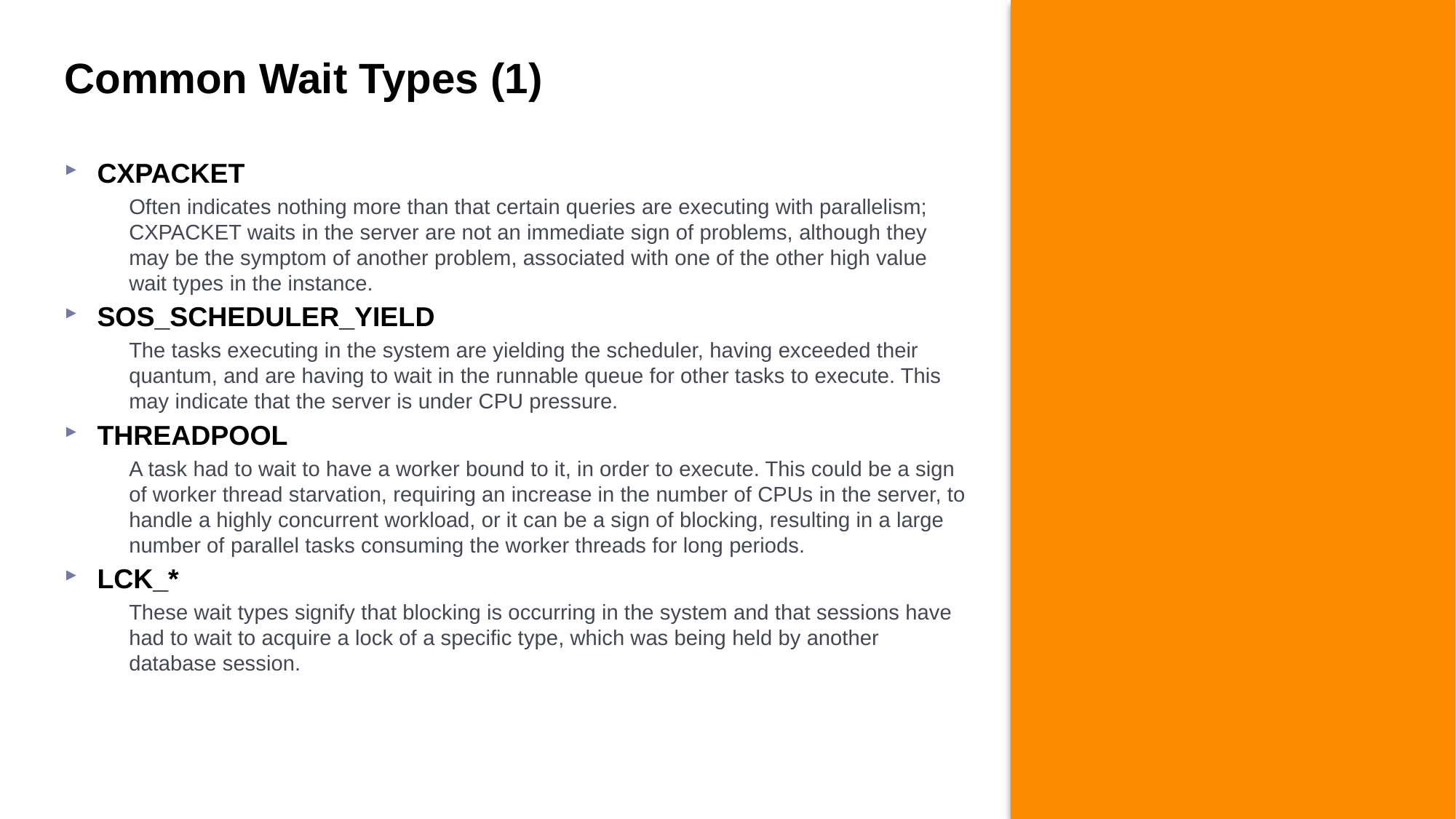

# Common Wait Types (1)
CXPACKET
Often indicates nothing more than that certain queries are executing with parallelism; CXPACKET waits in the server are not an immediate sign of problems, although they may be the symptom of another problem, associated with one of the other high value wait types in the instance.
SOS_SCHEDULER_YIELD
The tasks executing in the system are yielding the scheduler, having exceeded their quantum, and are having to wait in the runnable queue for other tasks to execute. This may indicate that the server is under CPU pressure.
THREADPOOL
A task had to wait to have a worker bound to it, in order to execute. This could be a sign of worker thread starvation, requiring an increase in the number of CPUs in the server, to handle a highly concurrent workload, or it can be a sign of blocking, resulting in a large number of parallel tasks consuming the worker threads for long periods.
LCK_*
These wait types signify that blocking is occurring in the system and that sessions have had to wait to acquire a lock of a specific type, which was being held by another database session.